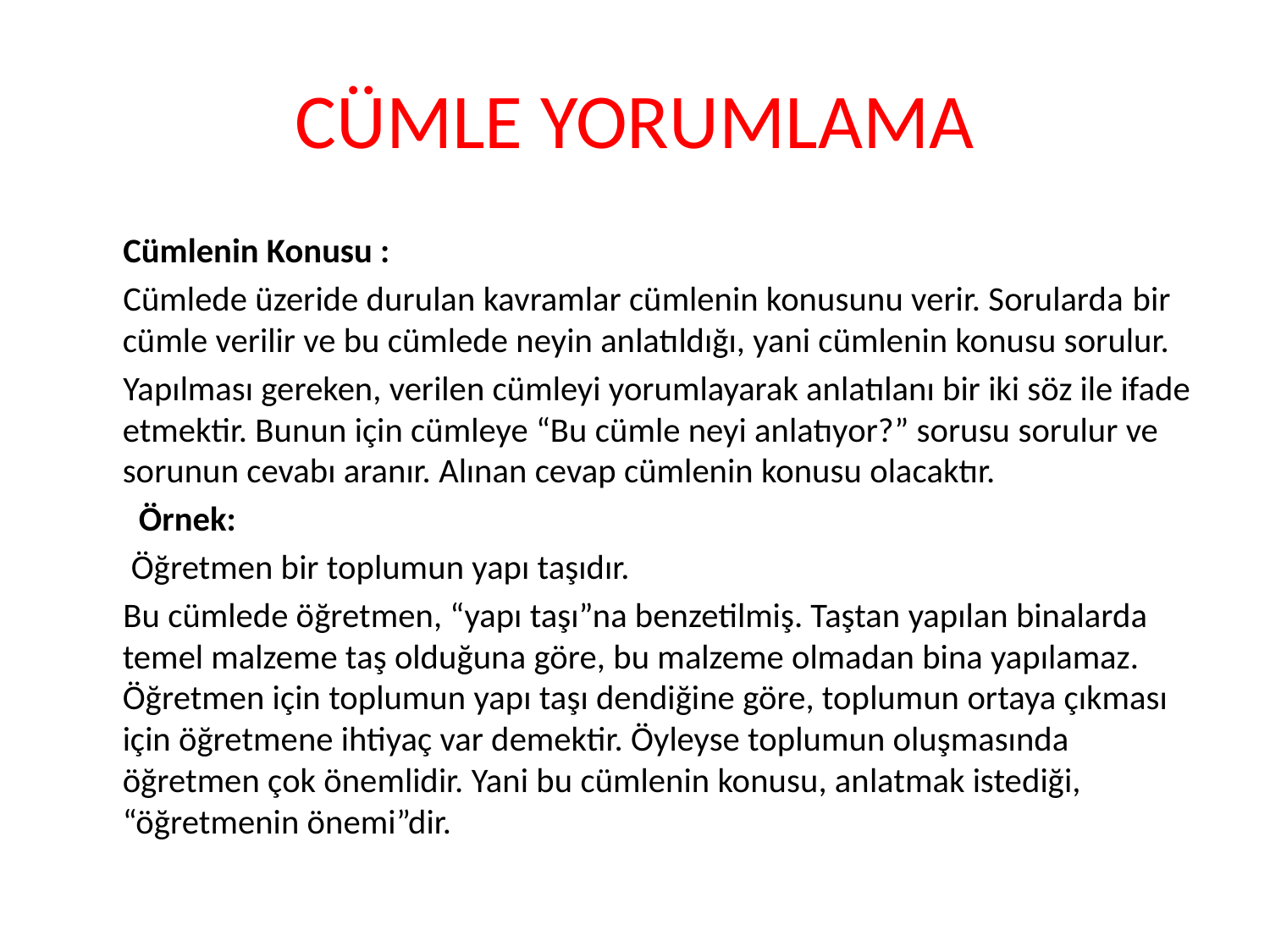

# CÜMLE YORUMLAMA
      Cümlenin Konusu :
      Cümlede üzeride durulan kavramlar cümlenin konusunu verir. Sorularda bir cümle verilir ve bu cümlede neyin anlatıldığı, yani cümlenin konusu sorulur.
      Yapılması gereken, verilen cümleyi yorumlayarak anlatılanı bir iki söz ile ifade etmektir. Bunun için cümleye “Bu cümle neyi anlatıyor?” sorusu sorulur ve sorunun cevabı aranır. Alınan cevap cümlenin konusu olacaktır.
        Örnek:
       Öğretmen bir toplumun yapı taşıdır.
      Bu cümlede öğretmen, “yapı taşı”na benzetilmiş. Taştan yapılan binalarda temel malzeme taş olduğuna göre, bu malzeme olmadan bina yapılamaz. Öğretmen için toplumun yapı taşı dendiğine göre, toplumun ortaya çıkması için öğretmene ihtiyaç var demektir. Öyleyse toplumun oluşmasında öğretmen çok önemlidir. Yani bu cümlenin konusu, anlatmak istediği, “öğretmenin önemi”dir.